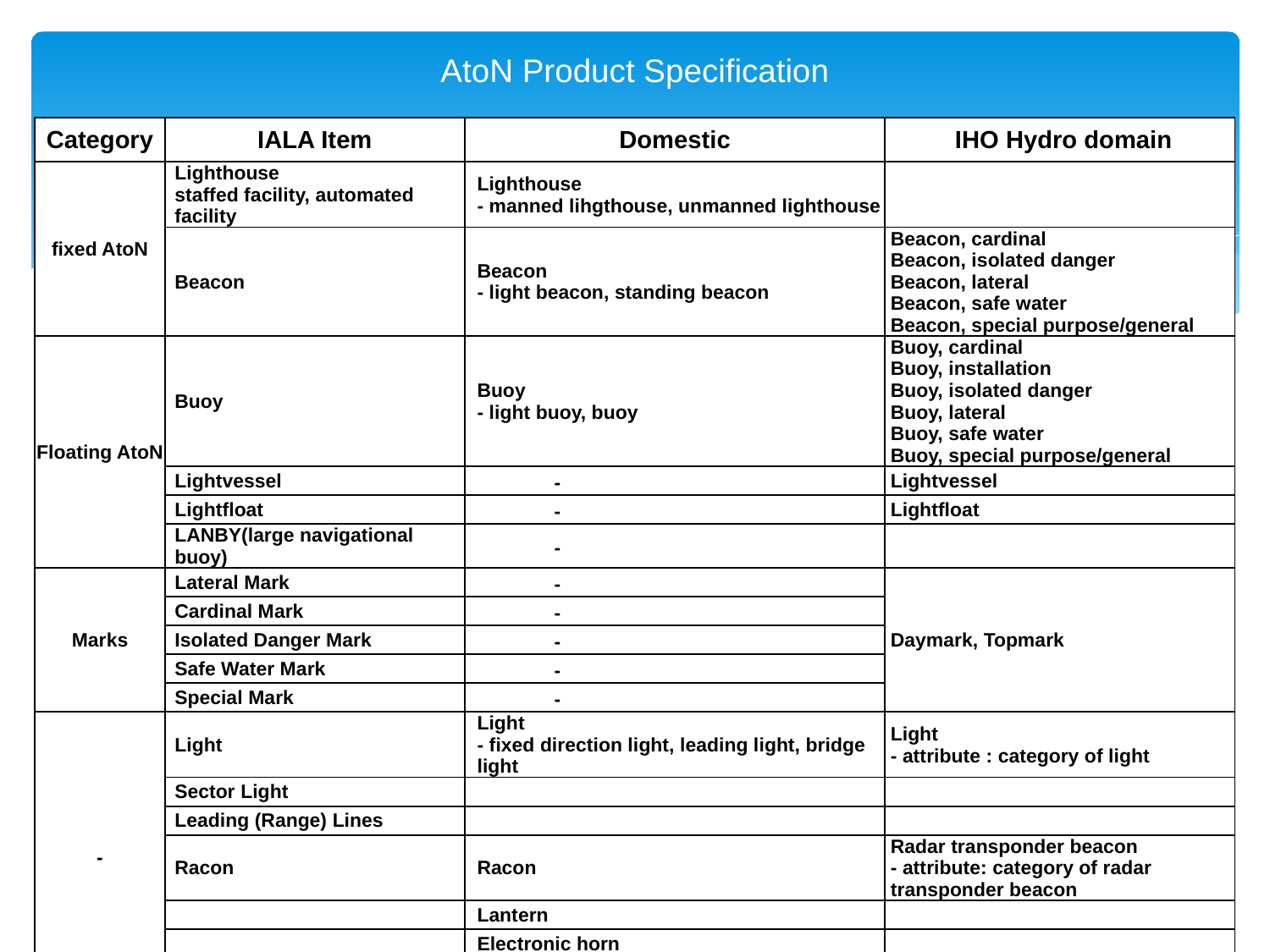

# AtoN Product Specification
| Category | IALA Item | Domestic | IHO Hydro domain |
| --- | --- | --- | --- |
| fixed AtoN | Lighthouse staffed facility, automated facility | Lighthouse - manned lihgthouse, unmanned lighthouse |  |
|  | Beacon | Beacon - light beacon, standing beacon | Beacon, cardinal Beacon, isolated danger Beacon, lateral Beacon, safe water Beacon, special purpose/general |
| Floating AtoN | Buoy | Buoy - light buoy, buoy | Buoy, cardinal Buoy, installation Buoy, isolated danger Buoy, lateral Buoy, safe water Buoy, special purpose/general |
|  | Lightvessel | - | Lightvessel |
|  | Lightfloat | - | Lightfloat |
|  | LANBY(large navigational buoy) | - |  |
| Marks | Lateral Mark | - | Daymark, Topmark |
|  | Cardinal Mark | - |  |
|  | Isolated Danger Mark | - |  |
|  | Safe Water Mark | - |  |
|  | Special Mark | - |  |
| - | Light | Light - fixed direction light, leading light, bridge light | Light - attribute : category of light |
|  | Sector Light |  |  |
|  | Leading (Range) Lines |  |  |
|  | Racon | Racon | Radar transponder beacon - attribute: category of radar transponder beacon |
|  |  | Lantern |  |
|  |  | Electronic horn |  |
|  |  | DGPS station | Radio station - attribute : category of radio station |